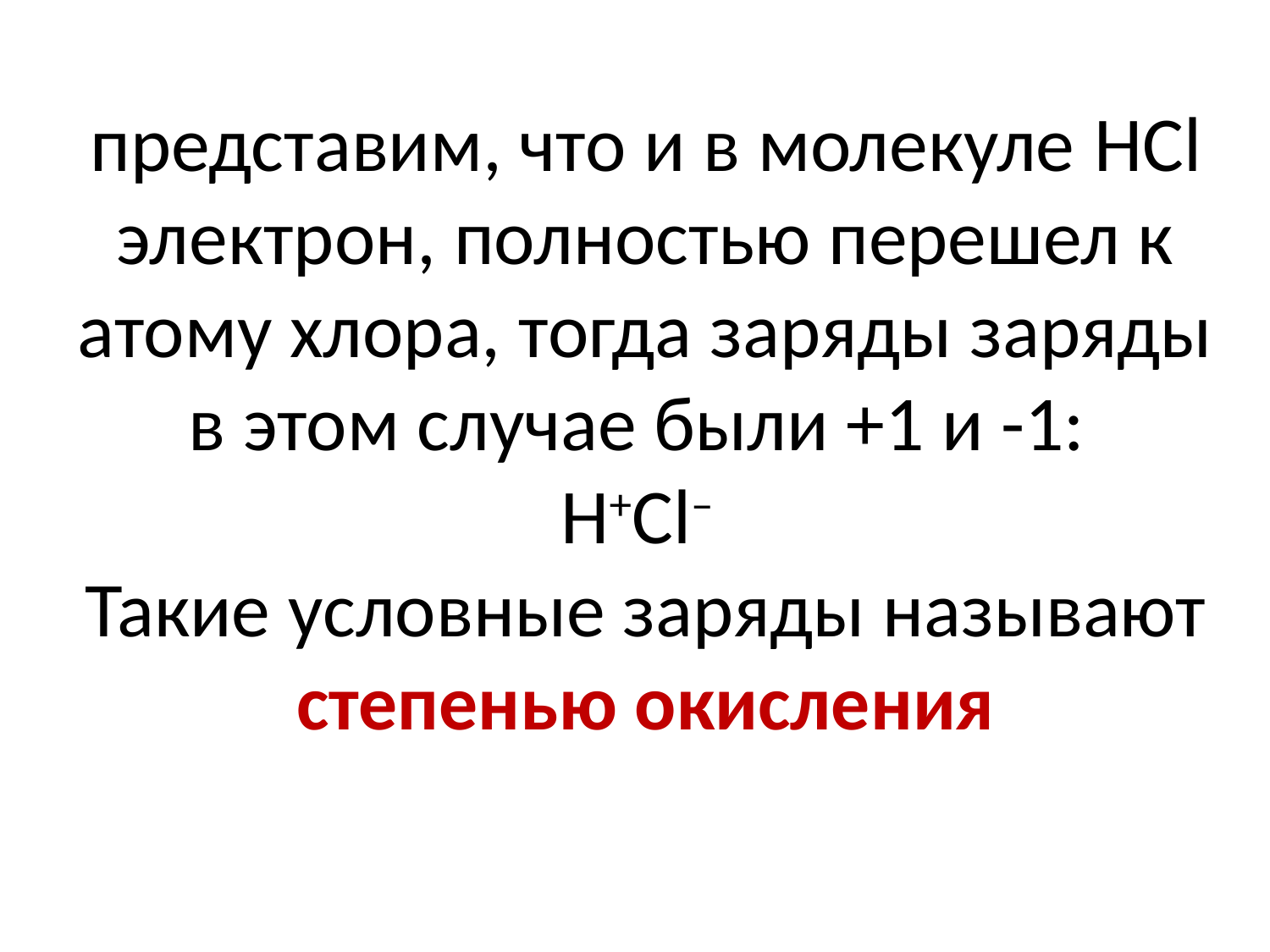

# представим, что и в молекуле HCl электрон, полностью перешел к атому хлора, тогда заряды заряды в этом случае были +1 и -1: H+Cl– Такие условные заряды называют степенью окисления